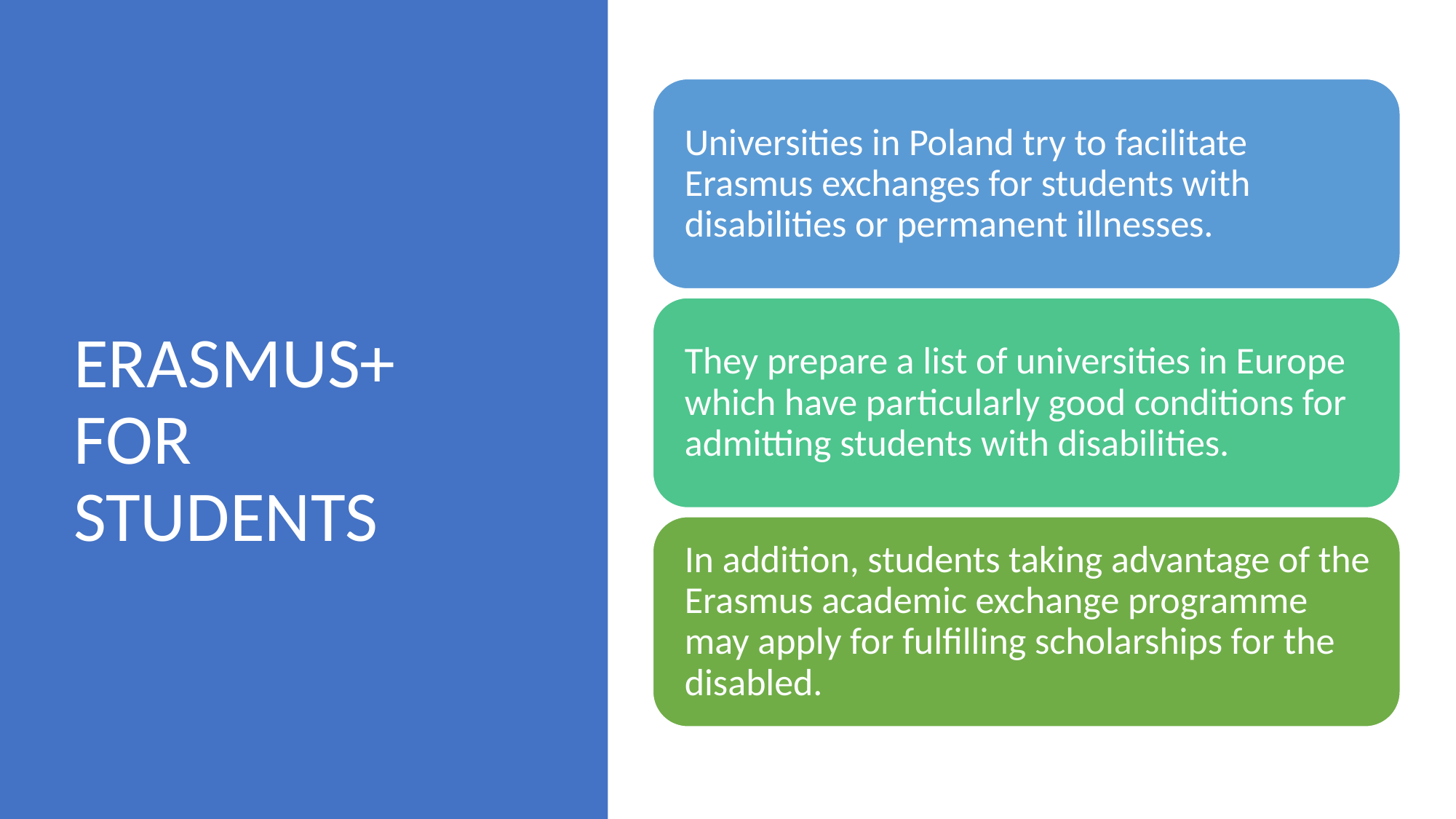

# ERASMUS+ FOR STUDENTS
Universities in Poland try to facilitate Erasmus exchanges for students with disabilities or permanent illnesses.
They prepare a list of universities in Europe which have particularly good conditions for admitting students with disabilities.
In addition, students taking advantage of the Erasmus academic exchange programme may apply for fulfilling scholarships for the disabled.